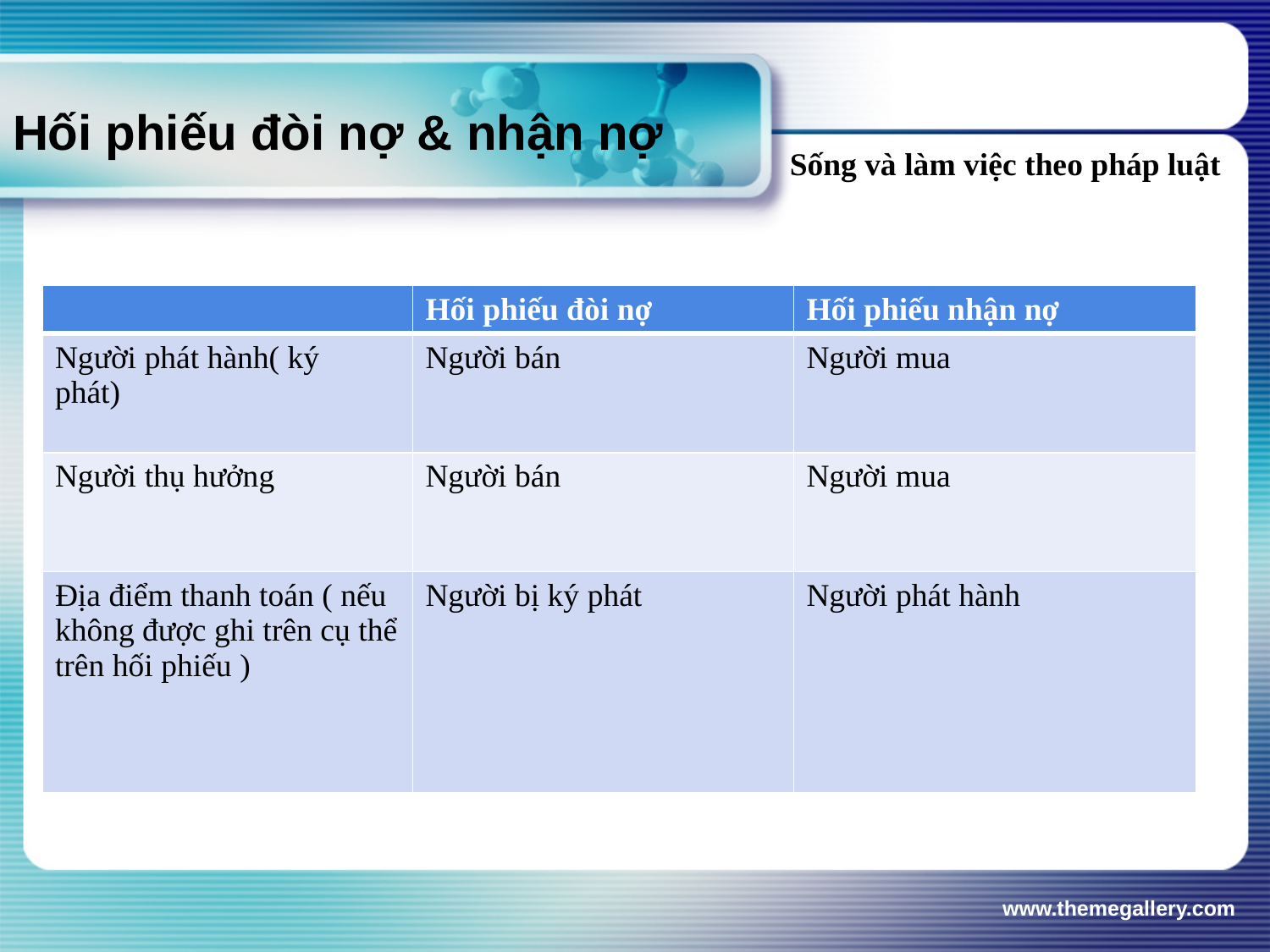

# Hối phiếu đòi nợ & nhận nợ
Sống và làm việc theo pháp luật
|  | Hối phiếu đòi nợ | Hối phiếu nhận nợ |
| --- | --- | --- |
| Người phát hành( ký phát) | Người bán | Người mua |
| Người thụ hưởng | Người bán | Người mua |
| Địa điểm thanh toán ( nếu không được ghi trên cụ thể trên hối phiếu ) | Người bị ký phát | Người phát hành |
www.themegallery.com